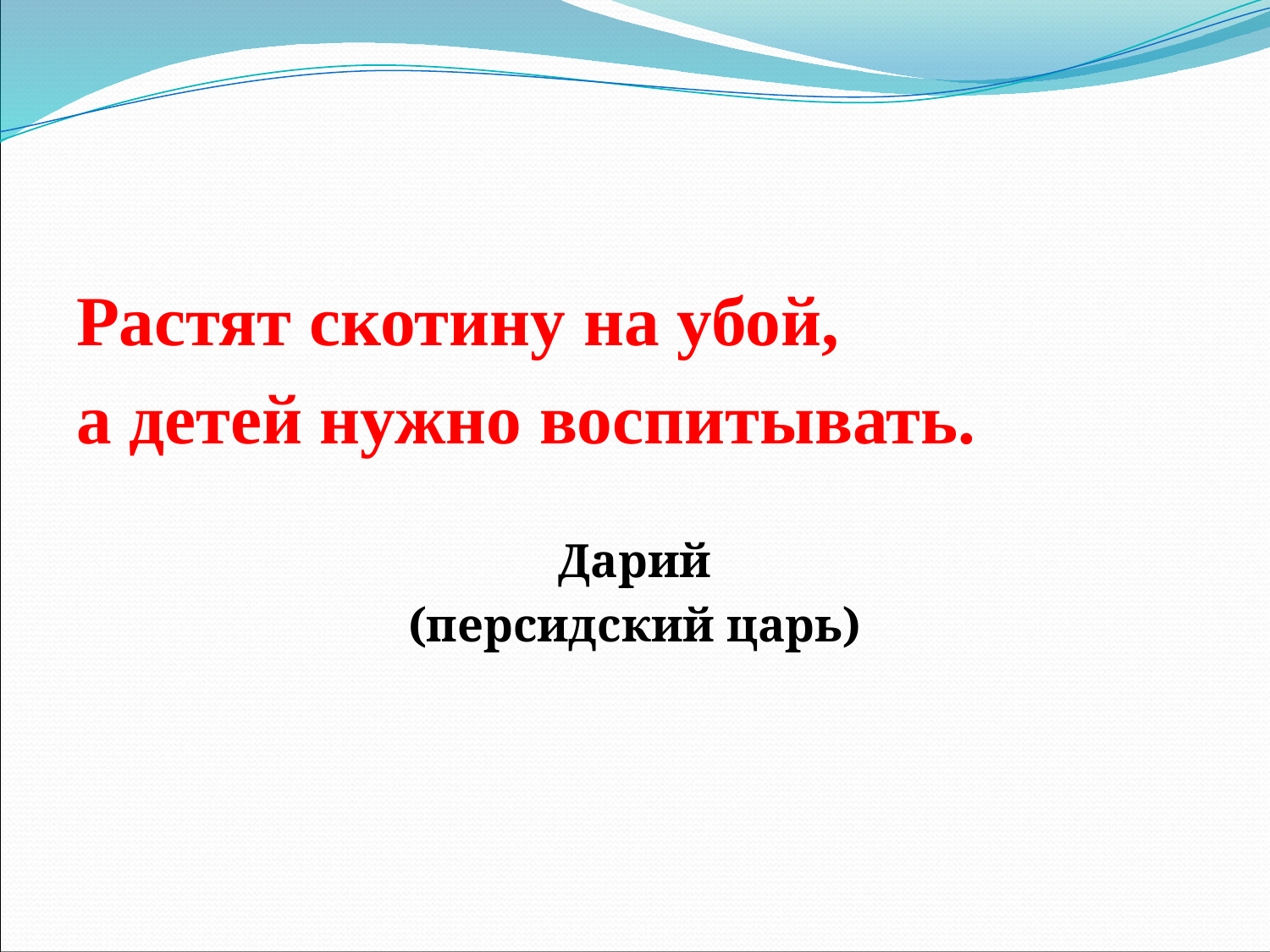

#
Растят скотину на убой,
а детей нужно воспитывать.

Дарий
(персидский царь)